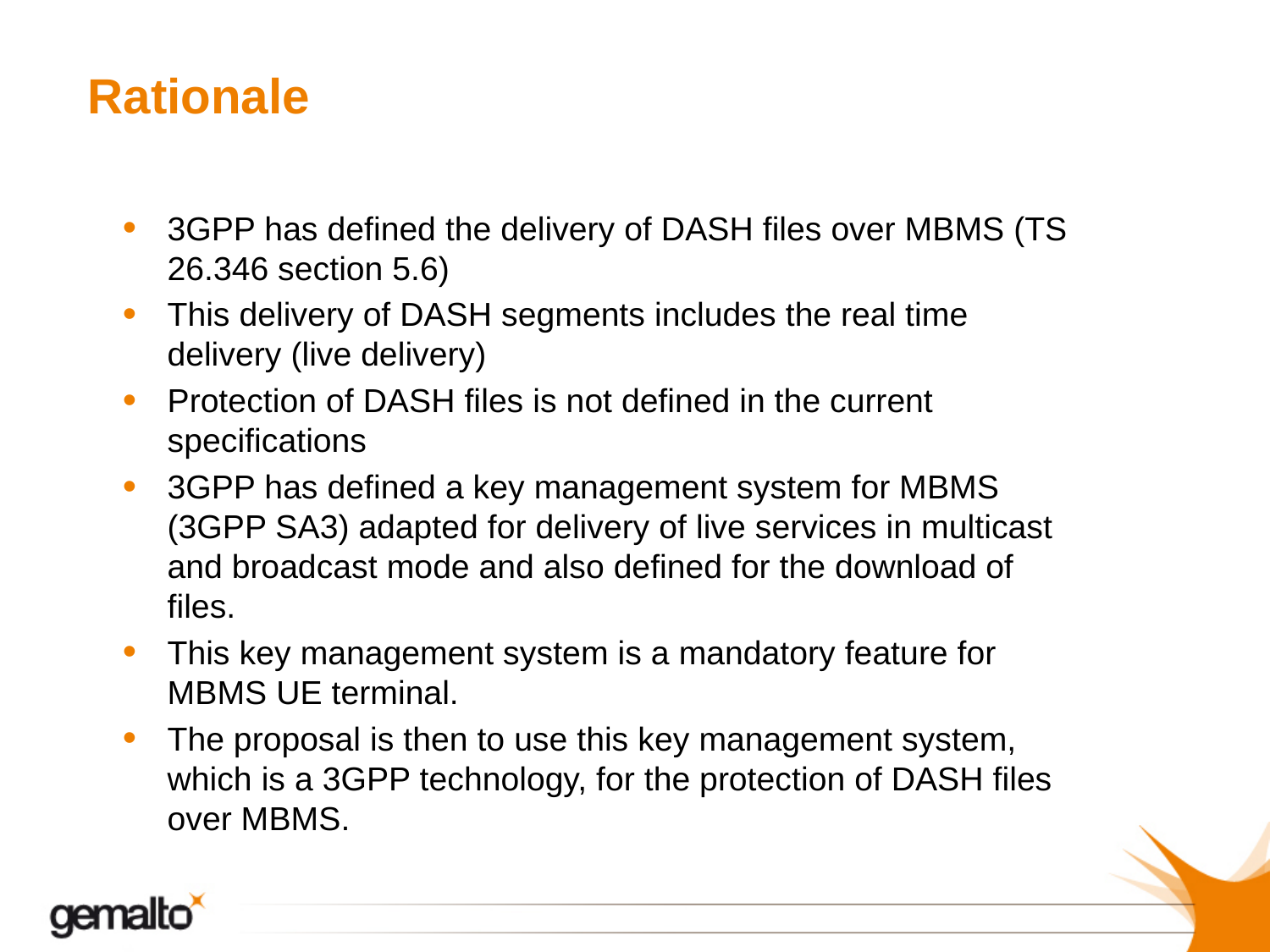

# Rationale
3GPP has defined the delivery of DASH files over MBMS (TS 26.346 section 5.6)
This delivery of DASH segments includes the real time delivery (live delivery)
Protection of DASH files is not defined in the current specifications
3GPP has defined a key management system for MBMS (3GPP SA3) adapted for delivery of live services in multicast and broadcast mode and also defined for the download of files.
This key management system is a mandatory feature for MBMS UE terminal.
The proposal is then to use this key management system, which is a 3GPP technology, for the protection of DASH files over MBMS.